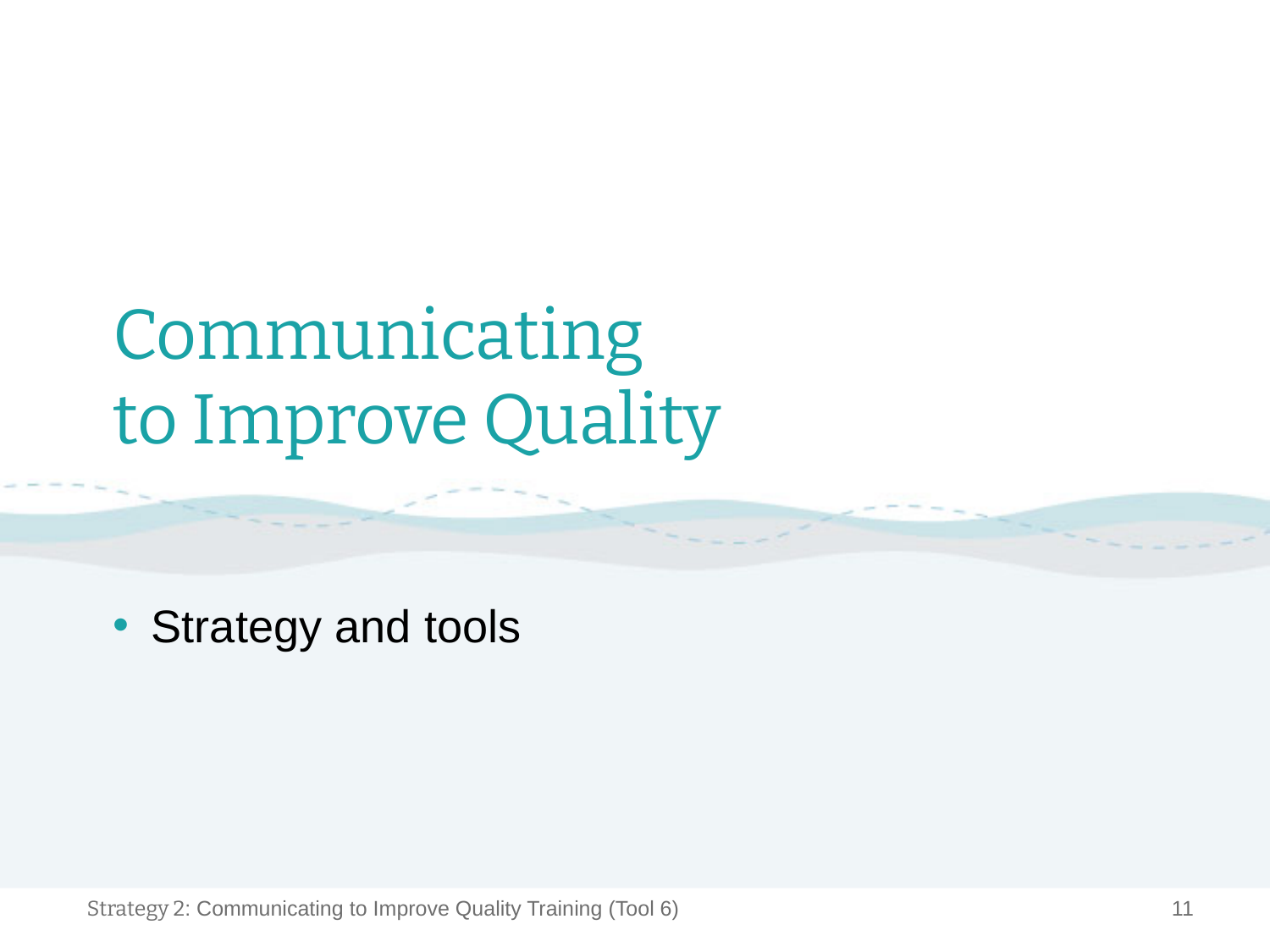

# Communicating to Improve Quality
Strategy and tools
Strategy 2: Communicating to Improve Quality Training (Tool 6)
11